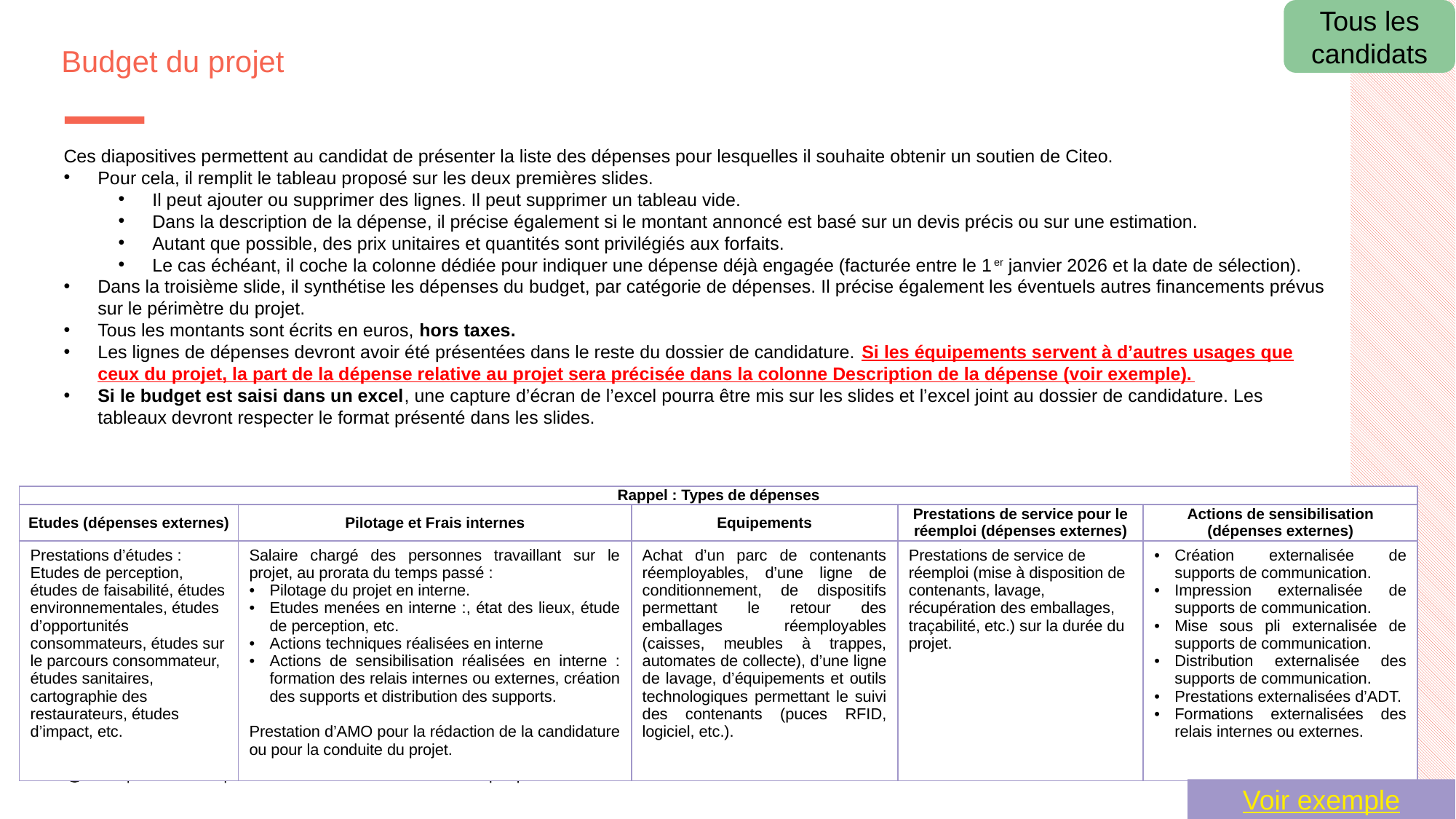

Tous les candidats

# Budget du projet
Ces diapositives permettent au candidat de présenter la liste des dépenses pour lesquelles il souhaite obtenir un soutien de Citeo.
Pour cela, il remplit le tableau proposé sur les deux premières slides.
Il peut ajouter ou supprimer des lignes. Il peut supprimer un tableau vide.
Dans la description de la dépense, il précise également si le montant annoncé est basé sur un devis précis ou sur une estimation.
Autant que possible, des prix unitaires et quantités sont privilégiés aux forfaits.
Le cas échéant, il coche la colonne dédiée pour indiquer une dépense déjà engagée (facturée entre le 1er janvier 2026 et la date de sélection).
Dans la troisième slide, il synthétise les dépenses du budget, par catégorie de dépenses. Il précise également les éventuels autres financements prévus sur le périmètre du projet.
Tous les montants sont écrits en euros, hors taxes.
Les lignes de dépenses devront avoir été présentées dans le reste du dossier de candidature. Si les équipements servent à d’autres usages que ceux du projet, la part de la dépense relative au projet sera précisée dans la colonne Description de la dépense (voir exemple).
Si le budget est saisi dans un excel, une capture d’écran de l’excel pourra être mis sur les slides et l’excel joint au dossier de candidature. Les tableaux devront respecter le format présenté dans les slides.
| Rappel : Types de dépenses |  |  |  |  |
| --- | --- | --- | --- | --- |
| Etudes (dépenses externes) | Pilotage et Frais internes | Equipements | Prestations de service pour le réemploi (dépenses externes) | Actions de sensibilisation (dépenses externes) |
| Prestations d’études : Etudes de perception, études de faisabilité, études environnementales, études d’opportunités consommateurs, études sur le parcours consommateur, études sanitaires, cartographie des restaurateurs, études d’impact, etc. | Salaire chargé des personnes travaillant sur le projet, au prorata du temps passé : Pilotage du projet en interne. Etudes menées en interne :, état des lieux, étude de perception, etc. Actions techniques réalisées en interne Actions de sensibilisation réalisées en interne : formation des relais internes ou externes, création des supports et distribution des supports. Prestation d’AMO pour la rédaction de la candidature ou pour la conduite du projet. | Achat d’un parc de contenants réemployables, d’une ligne de conditionnement, de dispositifs permettant le retour des emballages réemployables (caisses, meubles à trappes, automates de collecte), d’une ligne de lavage, d’équipements et outils technologiques permettant le suivi des contenants (puces RFID, logiciel, etc.). | Prestations de service de réemploi (mise à disposition de contenants, lavage, récupération des emballages, traçabilité, etc.) sur la durée du projet. | Création externalisée de supports de communication. Impression externalisée de supports de communication. Mise sous pli externalisée de supports de communication. Distribution externalisée des supports de communication. Prestations externalisées d’ADT. Formations externalisées des relais internes ou externes. |
Citeo | Février 2026 | Dossier de candidature de l'AMI Réemploi pour les collectivités
38
Voir exemple